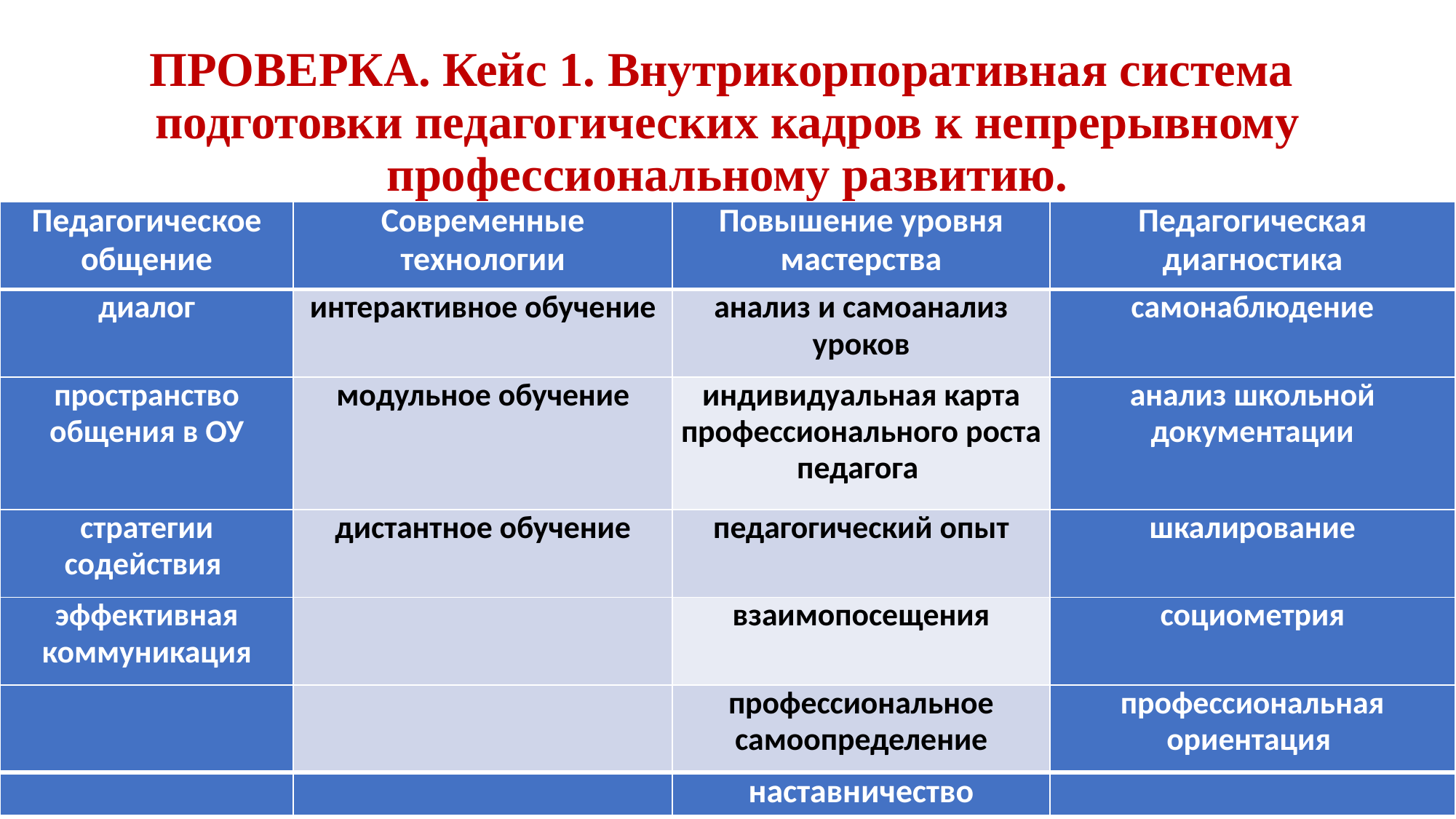

# ПРОВЕРКА. Кейс 1. Внутрикорпоративная система  подготовки педагогических кадров к непрерывному профессиональному развитию.
| Педагогическое общение | Современные технологии | Повышение уровня мастерства | Педагогическая диагностика |
| --- | --- | --- | --- |
| диалог | интерактивное обучение | анализ и самоанализ уроков | самонаблюдение |
| пространство общения в ОУ | модульное обучение | индивидуальная карта профессионального роста педагога | анализ школьной документации |
| стратегии содействия | дистантное обучение | педагогический опыт | шкалирование |
| эффективная коммуникация |  | взаимопосещения | социометрия |
|  |  | профессиональное самоопределение | профессиональная ориентация |
|  |  | наставничество |  |